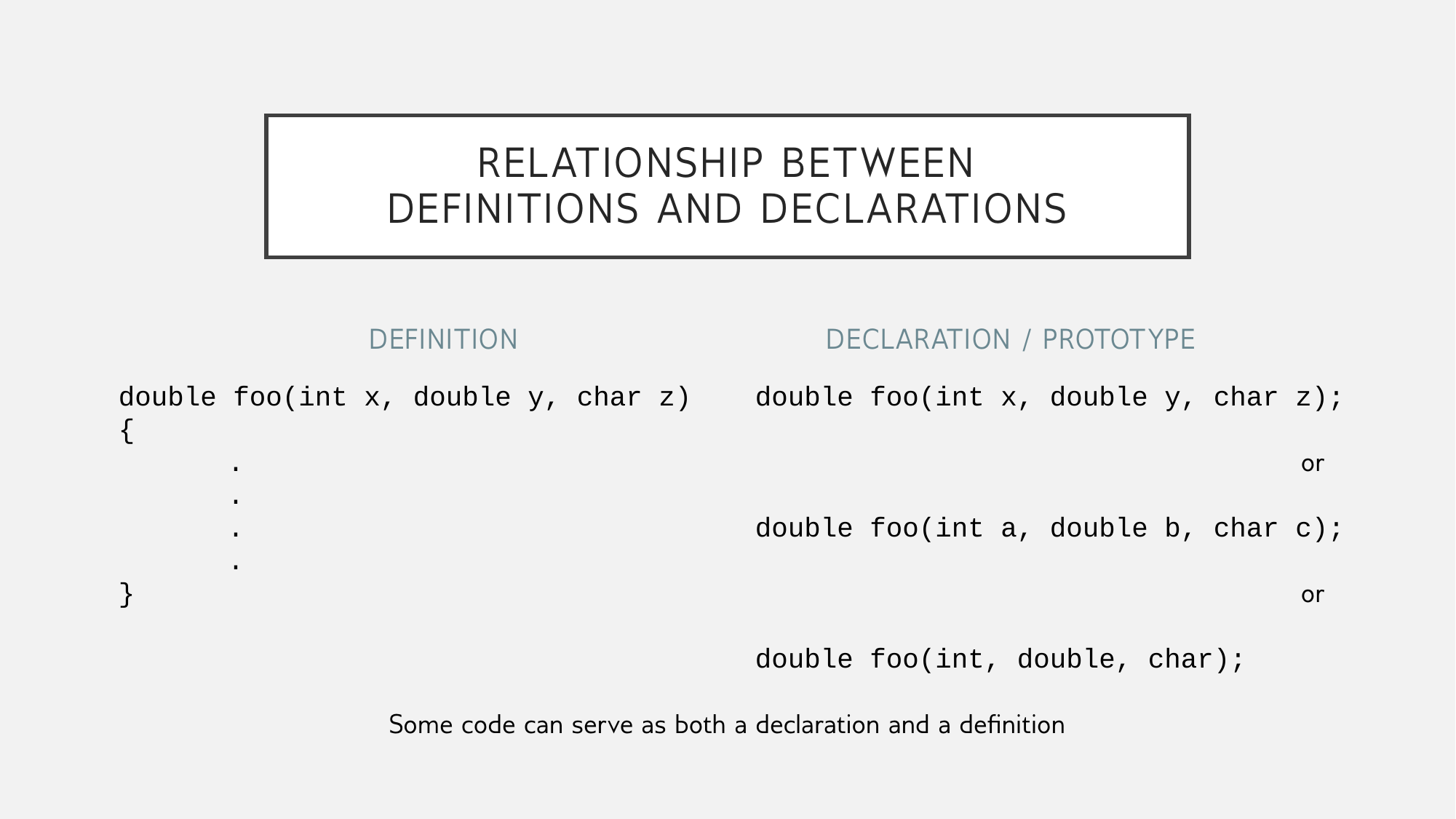

# Relationship Between Definitions and Declarations
Definition
Declaration / Prototype
double foo(int x, double y, char z)
{
	.
	.
	.
	.
}
double foo(int x, double y, char z);

					or

double foo(int a, double b, char c);

					or

double foo(int, double, char);
Some code can serve as both a declaration and a definition